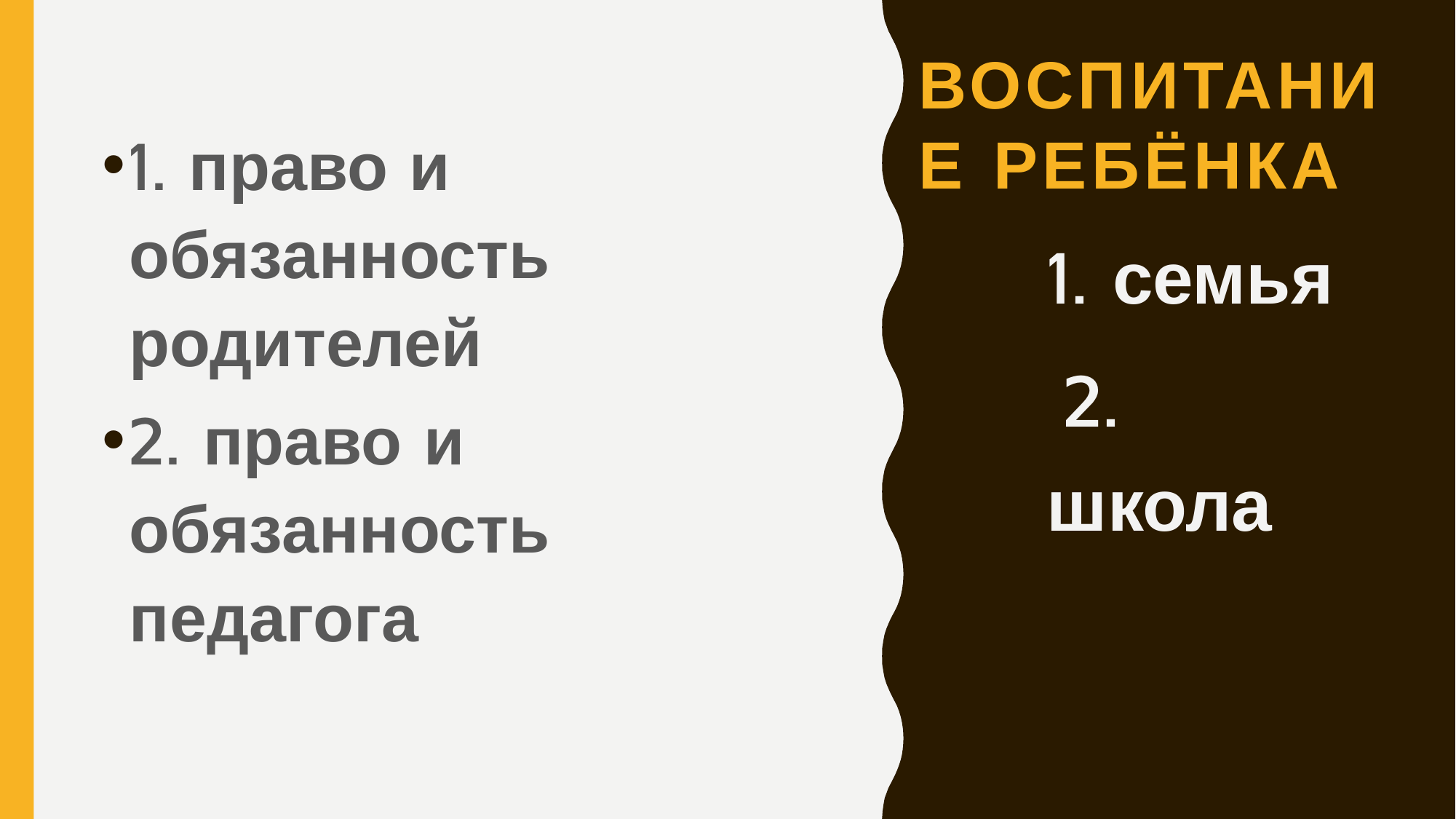

# Воспитание ребёнка
1. право и обязанность  родителей
2. право и обязанность педагога
1. семья
2. школа